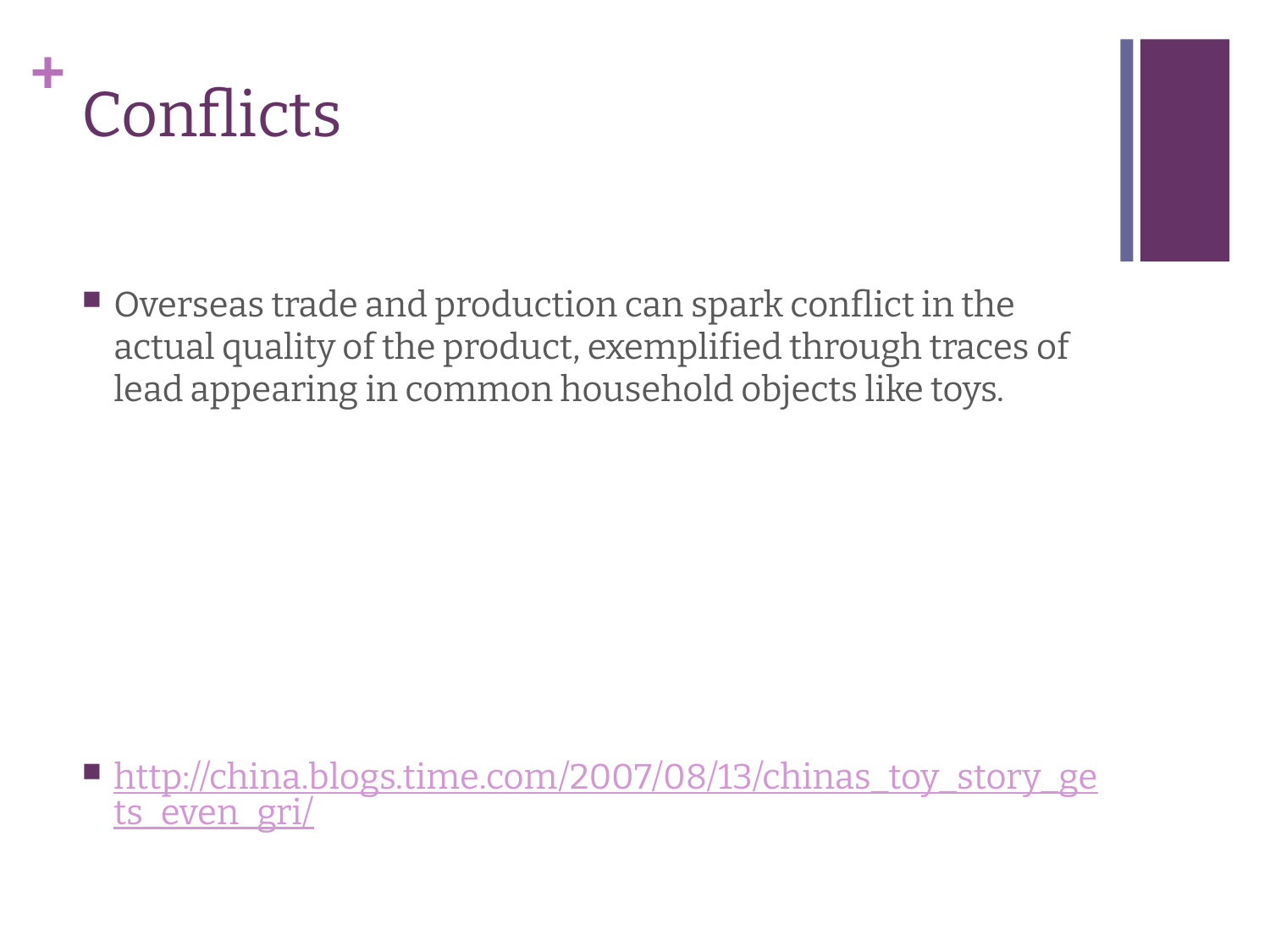

# Conflicts
Overseas trade and production can spark conflict in the actual quality of the product, exemplified through traces of lead appearing in common household objects like toys.

http://china.blogs.time.com/2007/08/13/chinas_toy_story_gets_even_gri/